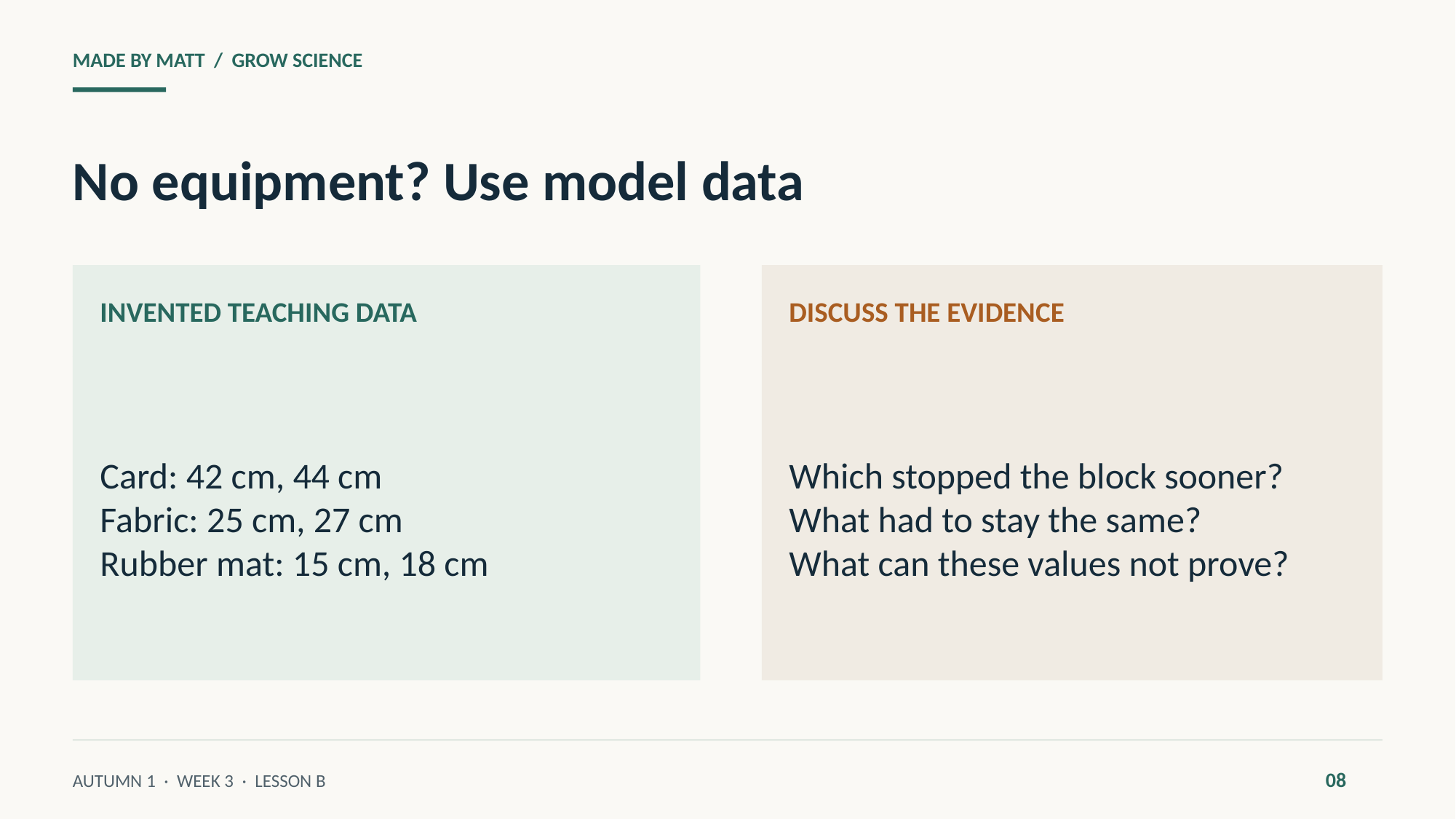

MADE BY MATT  /  GROW SCIENCE

No equipment? Use model data
INVENTED TEACHING DATA
DISCUSS THE EVIDENCE
Card: 42 cm, 44 cm
Fabric: 25 cm, 27 cm
Rubber mat: 15 cm, 18 cm
Which stopped the block sooner?
What had to stay the same?
What can these values not prove?

08
AUTUMN 1  ·  WEEK 3  ·  LESSON B